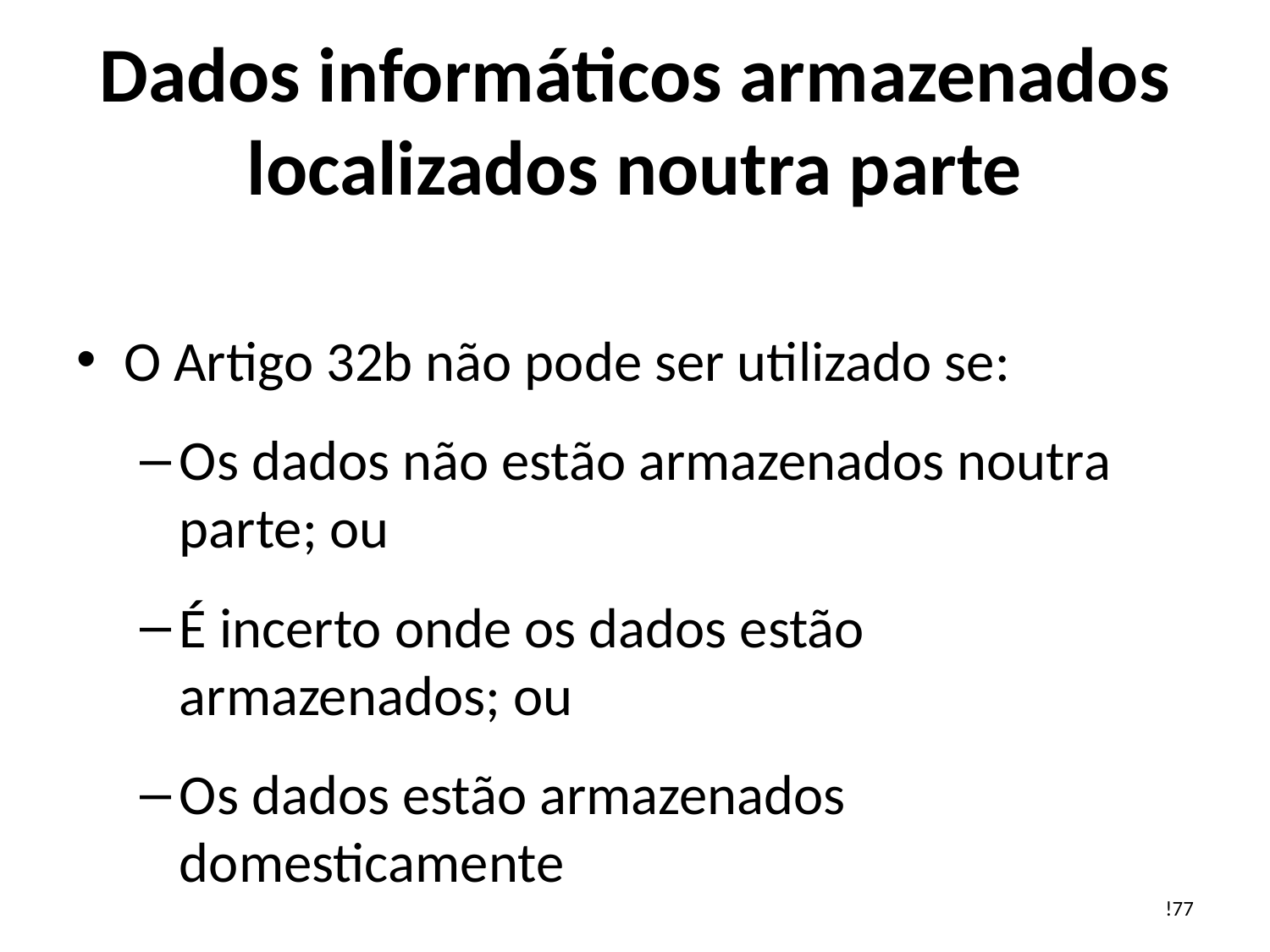

# Dados informáticos armazenados localizados noutra parte
O Artigo 32b não pode ser utilizado se:
Os dados não estão armazenados noutra parte; ou
É incerto onde os dados estão armazenados; ou
Os dados estão armazenados domesticamente

!77